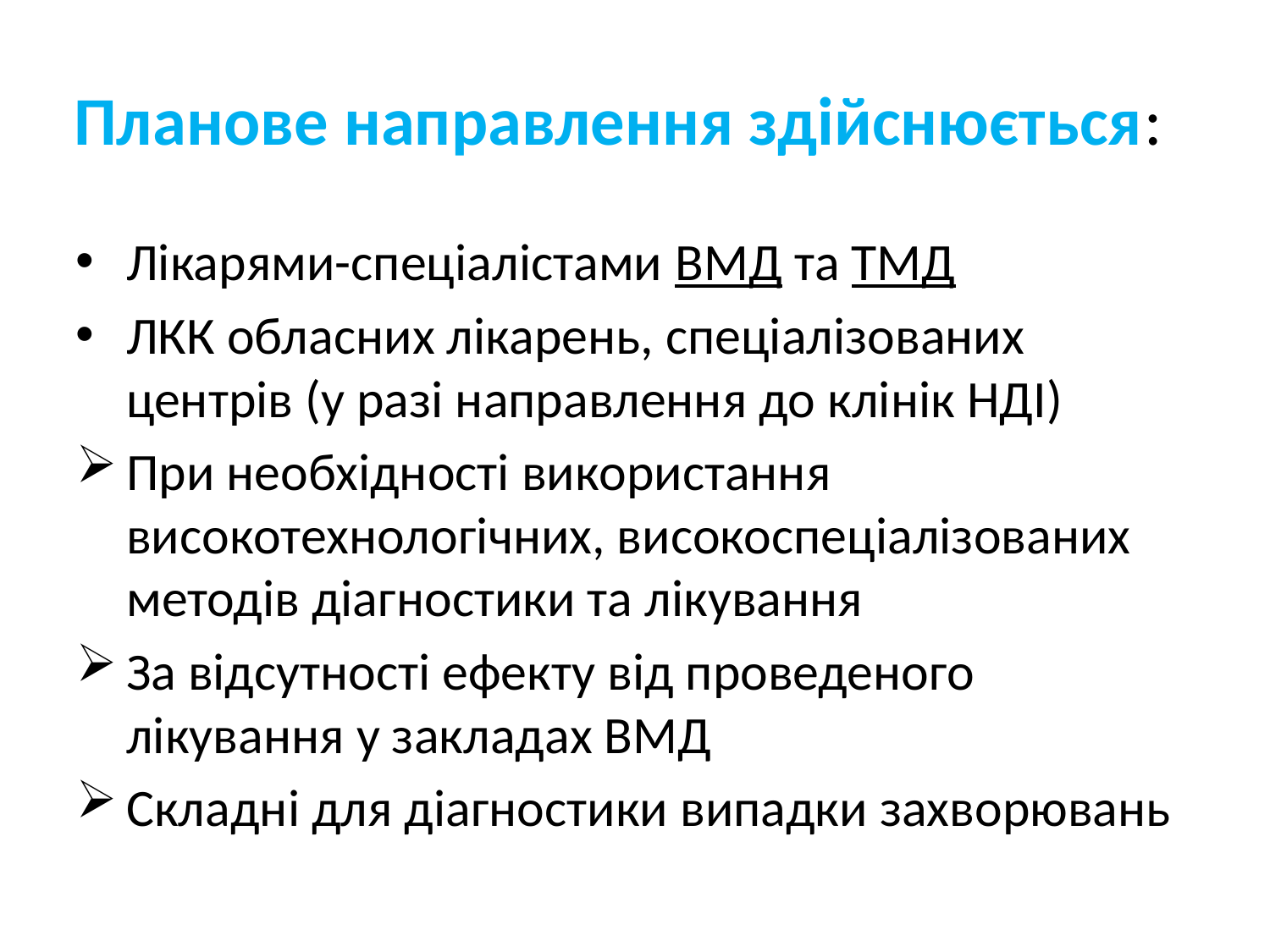

Планове направлення здійснюється:
Лікарями-спеціалістами ВМД та ТМД
ЛКК обласних лікарень, спеціалізованих центрів (у разі направлення до клінік НДІ)
При необхідності використання високотехнологічних, високоспеціалізованих методів діагностики та лікування
За відсутності ефекту від проведеного лікування у закладах ВМД
Складні для діагностики випадки захворювань